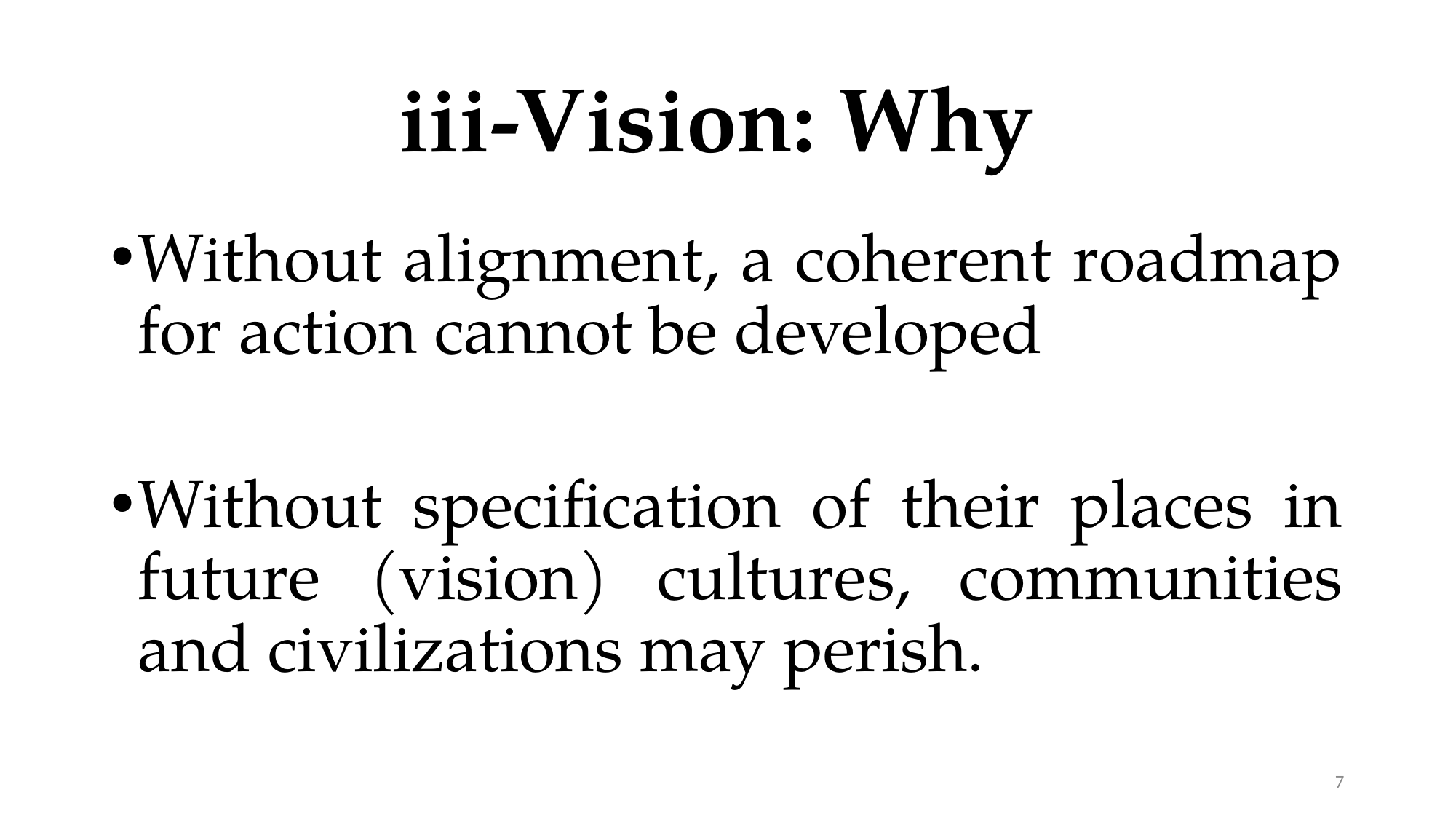

# iii-Vision: Why
Without alignment, a coherent roadmap for action cannot be developed

Without specification of their places in future (vision) cultures, communities and civilizations may perish.

7